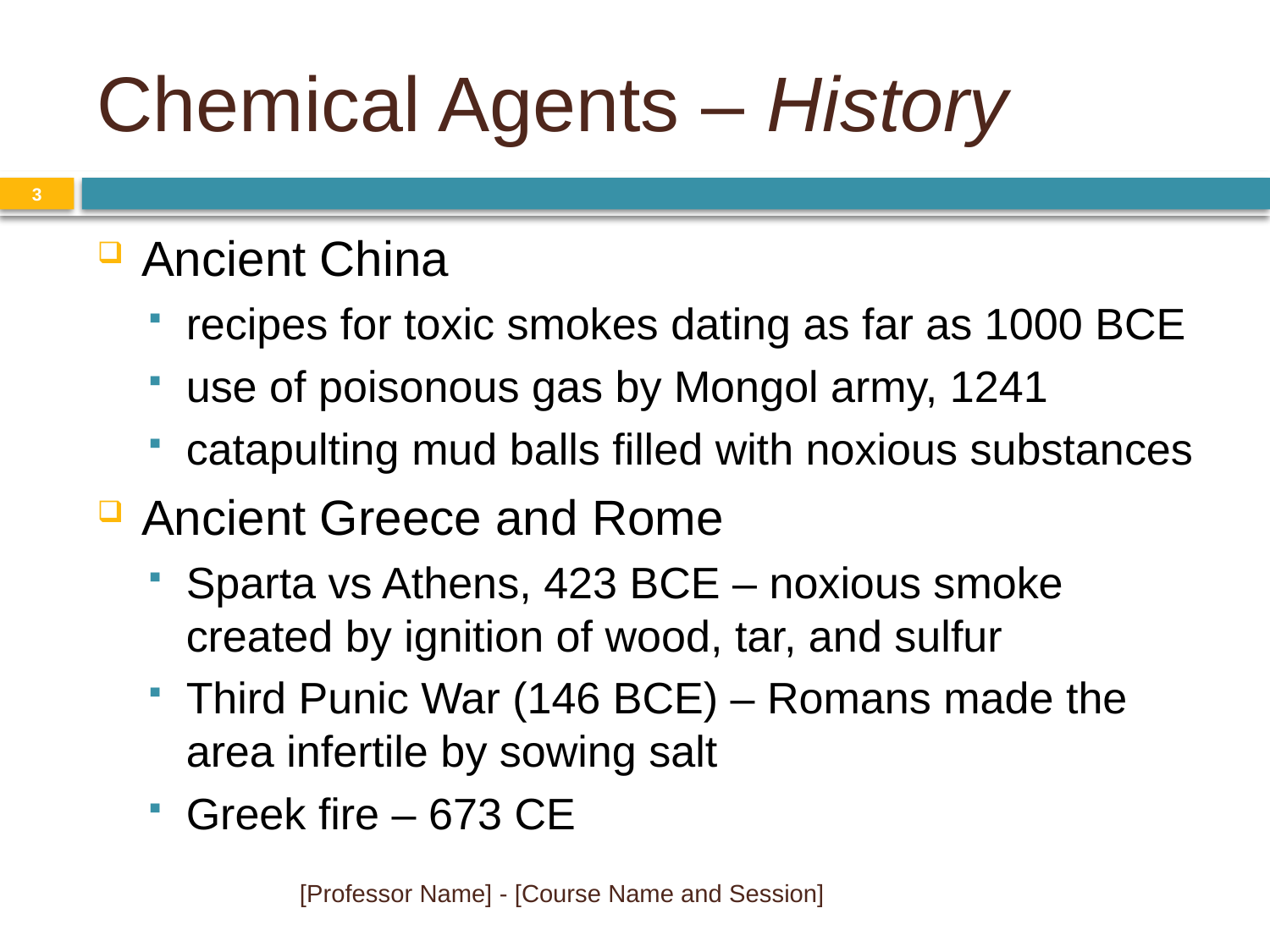

# Chemical Agents – History
3
Ancient China
recipes for toxic smokes dating as far as 1000 BCE
use of poisonous gas by Mongol army, 1241
catapulting mud balls filled with noxious substances
Ancient Greece and Rome
Sparta vs Athens, 423 BCE – noxious smoke created by ignition of wood, tar, and sulfur
Third Punic War (146 BCE) – Romans made the area infertile by sowing salt
Greek fire – 673 CE
[Professor Name] - [Course Name and Session]